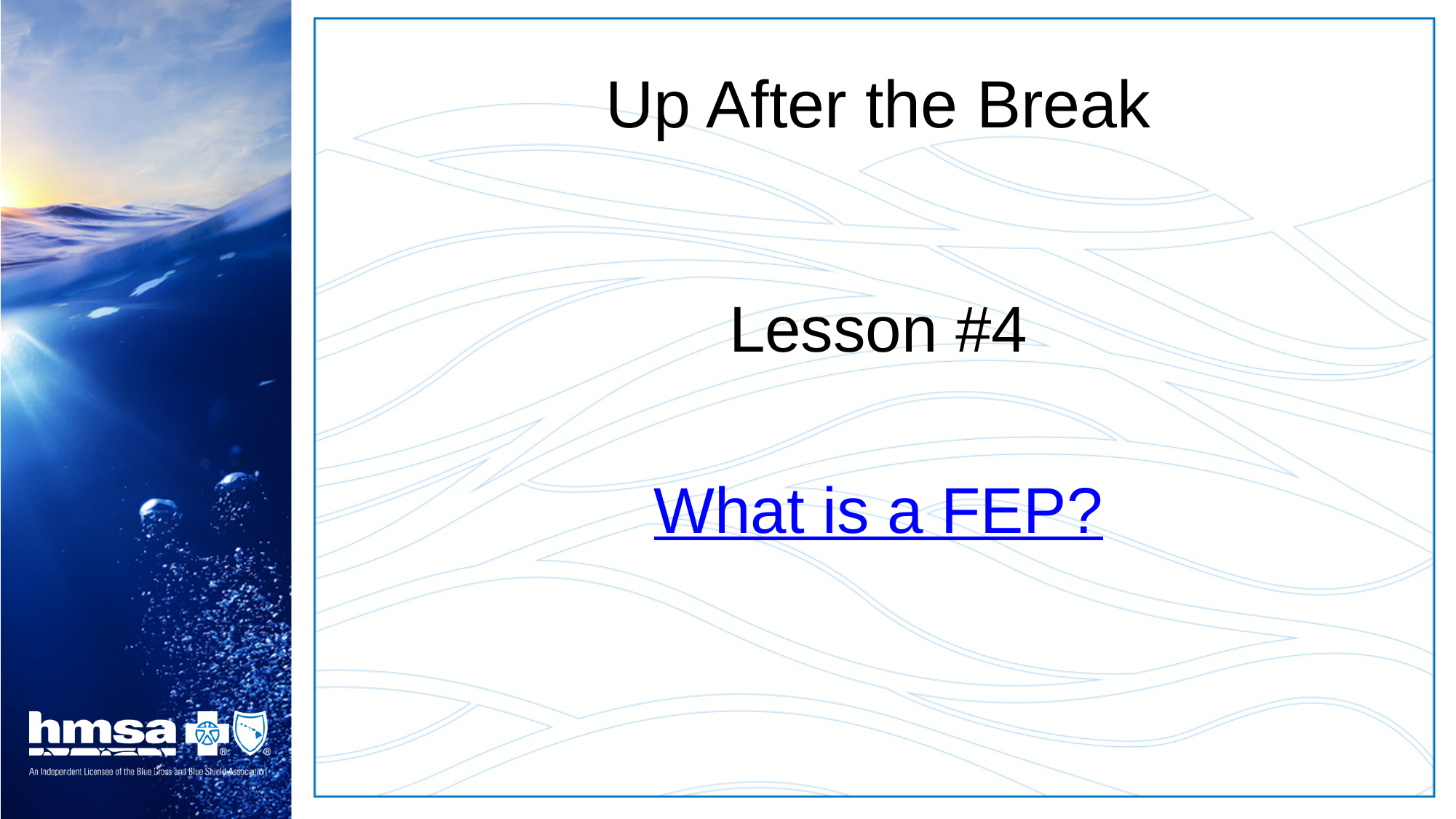

# Up After the Break

Lesson #4

What is a FEP?